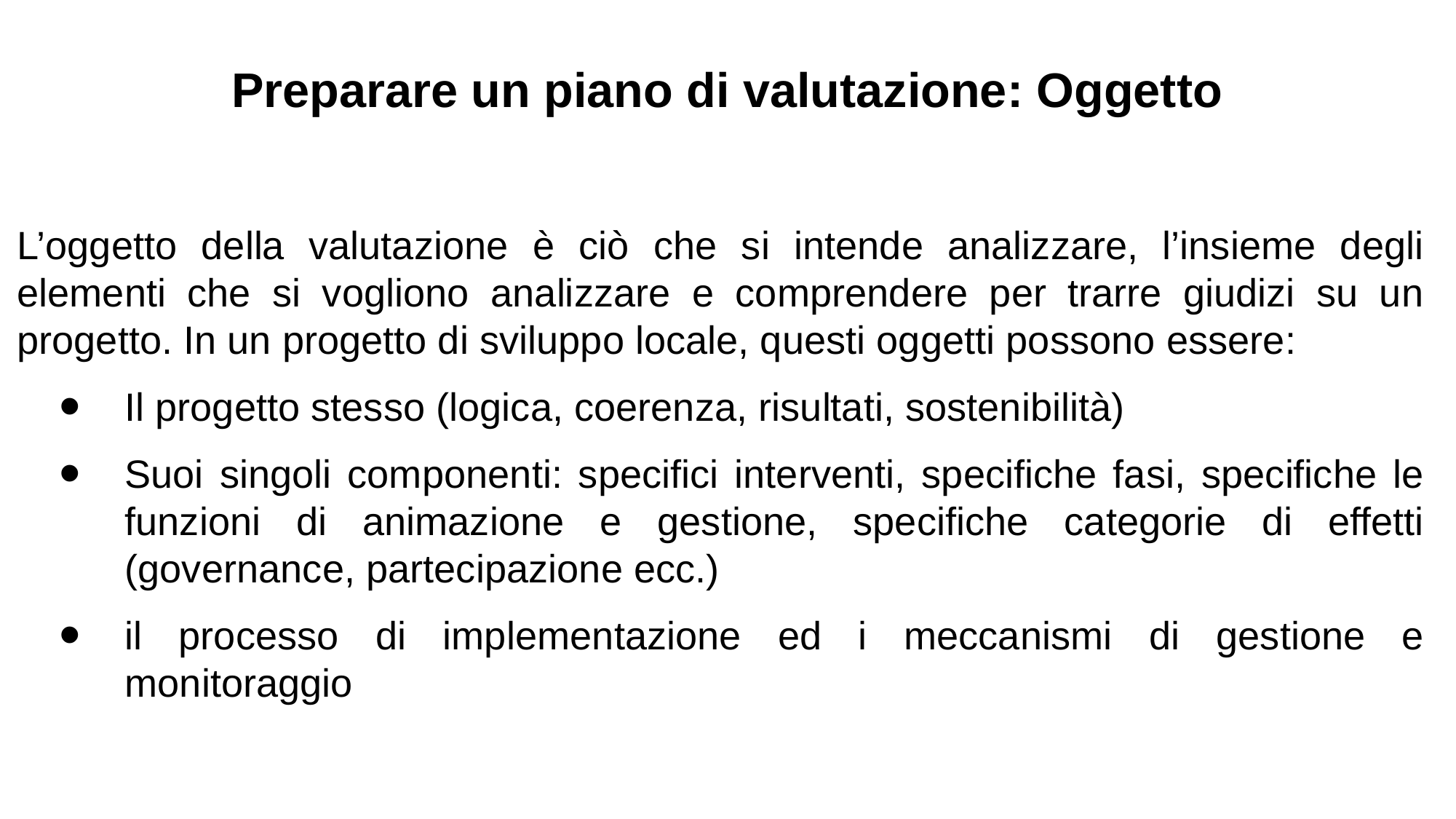

Preparare un piano di valutazione: Oggetto
L’oggetto della valutazione è ciò che si intende analizzare, l’insieme degli elementi che si vogliono analizzare e comprendere per trarre giudizi su un progetto. In un progetto di sviluppo locale, questi oggetti possono essere:
Il progetto stesso (logica, coerenza, risultati, sostenibilità)
Suoi singoli componenti: specifici interventi, specifiche fasi, specifiche le funzioni di animazione e gestione, specifiche categorie di effetti (governance, partecipazione ecc.)
il processo di implementazione ed i meccanismi di gestione e monitoraggio